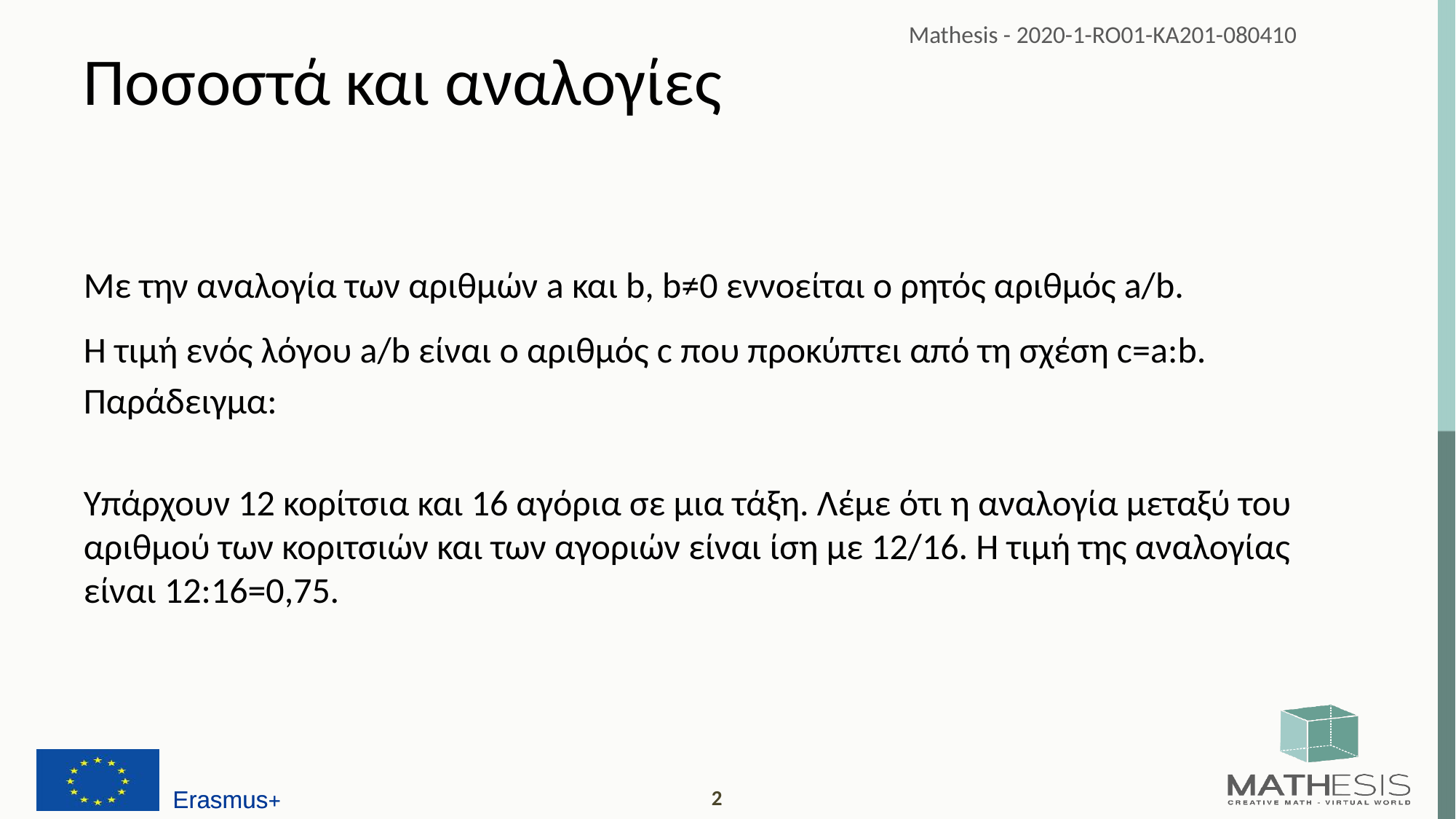

# Ποσοστά και αναλογίες

Με την αναλογία των αριθμών a και b, b≠0 εννοείται ο ρητός αριθμός a/b.
Η τιμή ενός λόγου a/b είναι ο αριθμός c που προκύπτει από τη σχέση c=a:b.
Παράδειγμα:

Υπάρχουν 12 κορίτσια και 16 αγόρια σε μια τάξη. Λέμε ότι η αναλογία μεταξύ του αριθμού των κοριτσιών και των αγοριών είναι ίση με 12/16. Η τιμή της αναλογίας είναι 12:16=0,75.